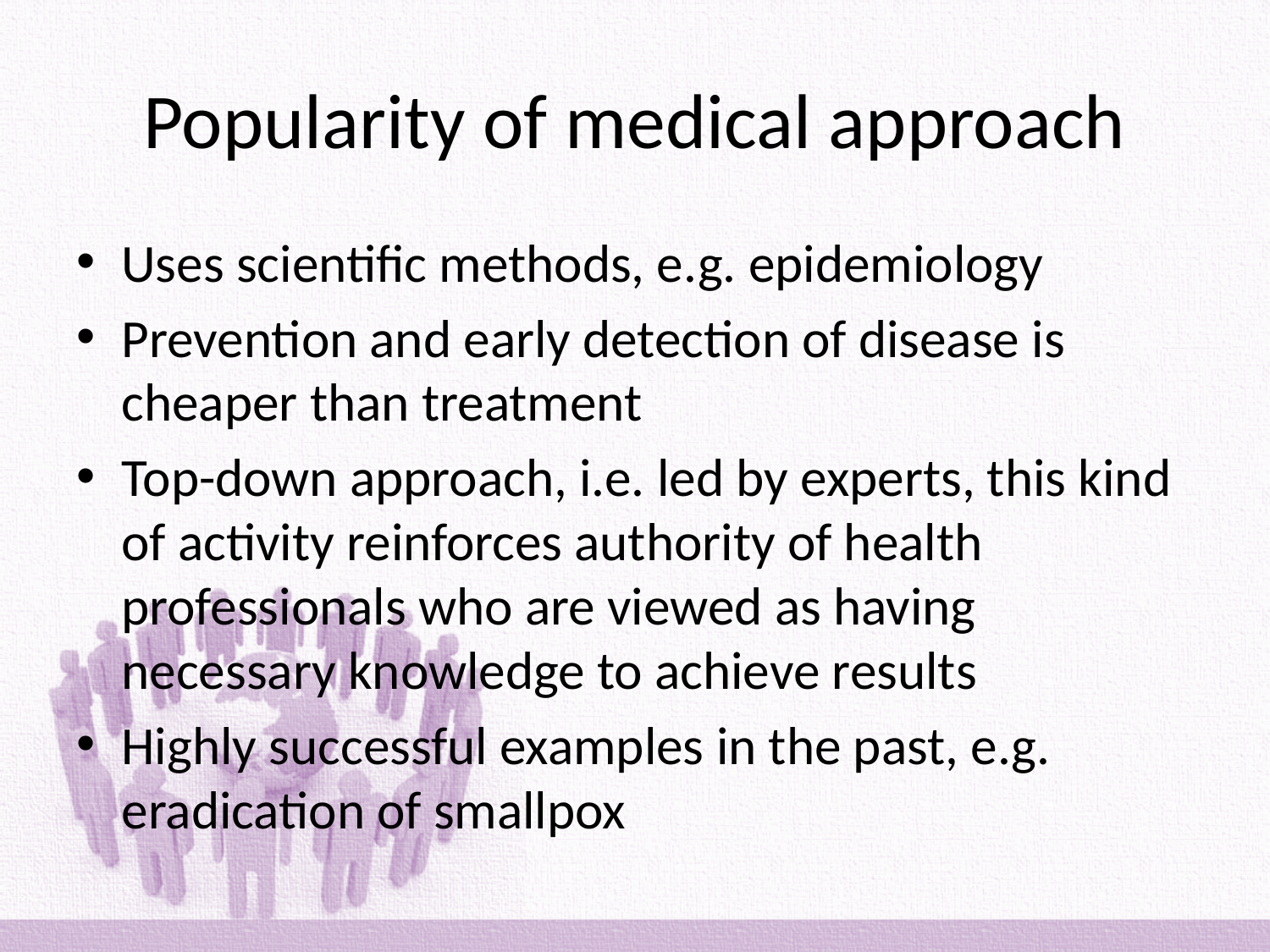

# Popularity of medical approach
Uses scientific methods, e.g. epidemiology
Prevention and early detection of disease is cheaper than treatment
Top-down approach, i.e. led by experts, this kind of activity reinforces authority of health professionals who are viewed as having necessary knowledge to achieve results
Highly successful examples in the past, e.g. eradication of smallpox